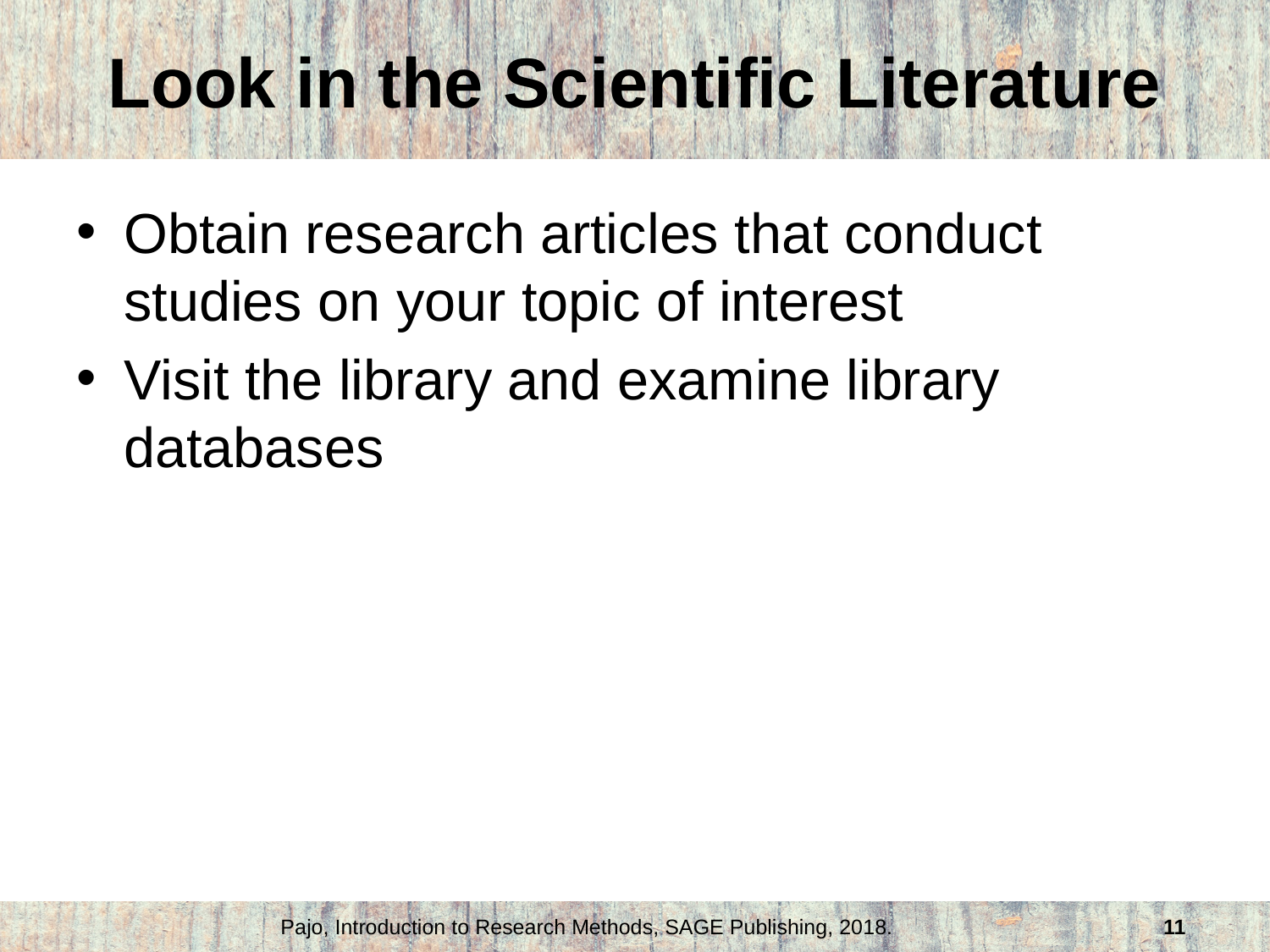

# Look in the Scientific Literature
Obtain research articles that conduct studies on your topic of interest
Visit the library and examine library databases

Pajo, Introduction to Research Methods, SAGE Publishing, 2018.
11